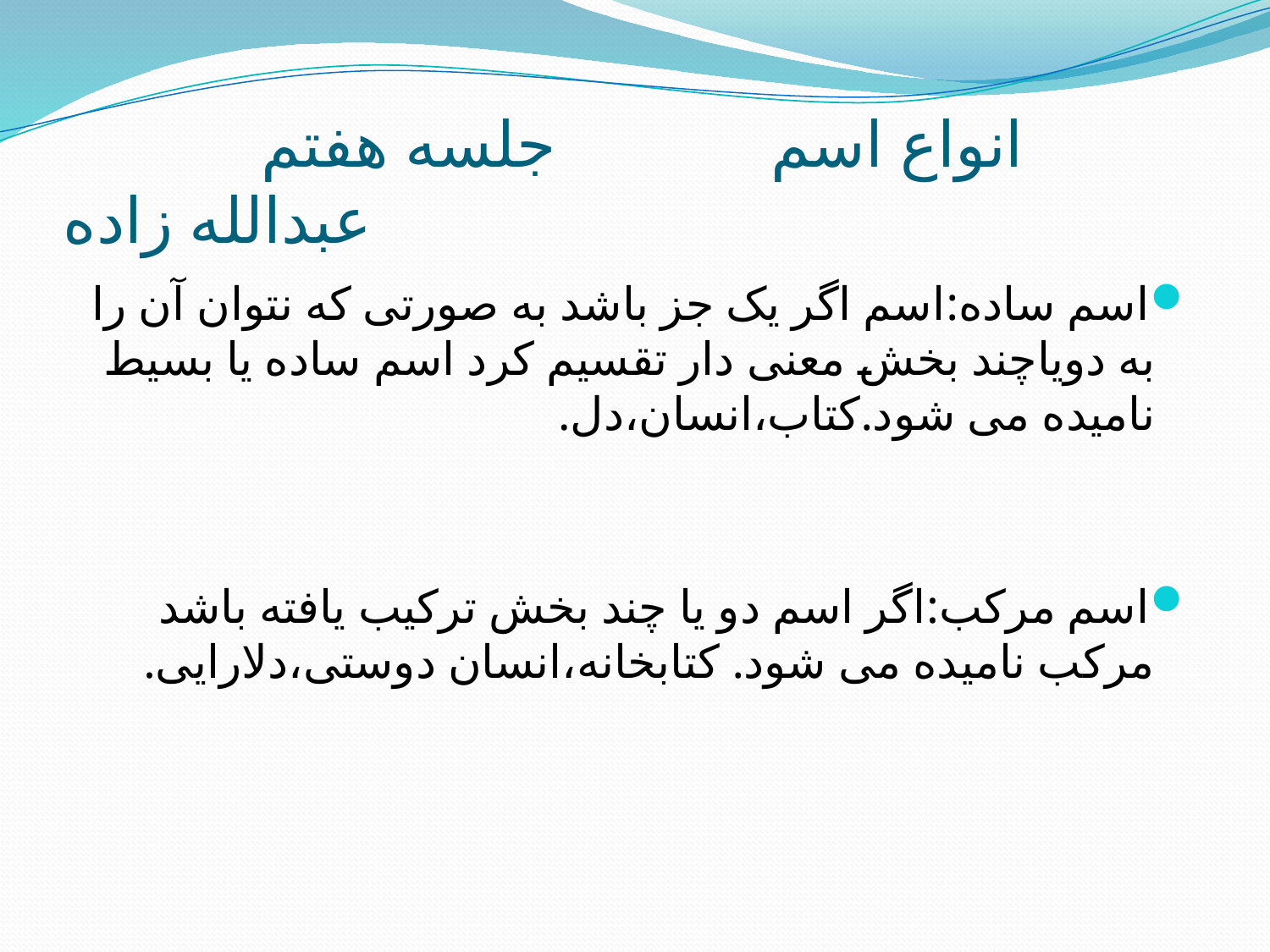

# انواع اسم             جلسه هفتم             عبدالله زاده
اسم ساده:اسم اگر یک جز باشد به صورتی که نتوان آن را به دویاچند بخش معنی دار تقسیم کرد اسم ساده یا بسیط نامیده می شود.کتاب،انسان،دل.

اسم مرکب:اگر اسم دو یا چند بخش ترکیب یافته باشد مرکب نامیده می شود. کتابخانه،انسان دوستی،دلارایی.